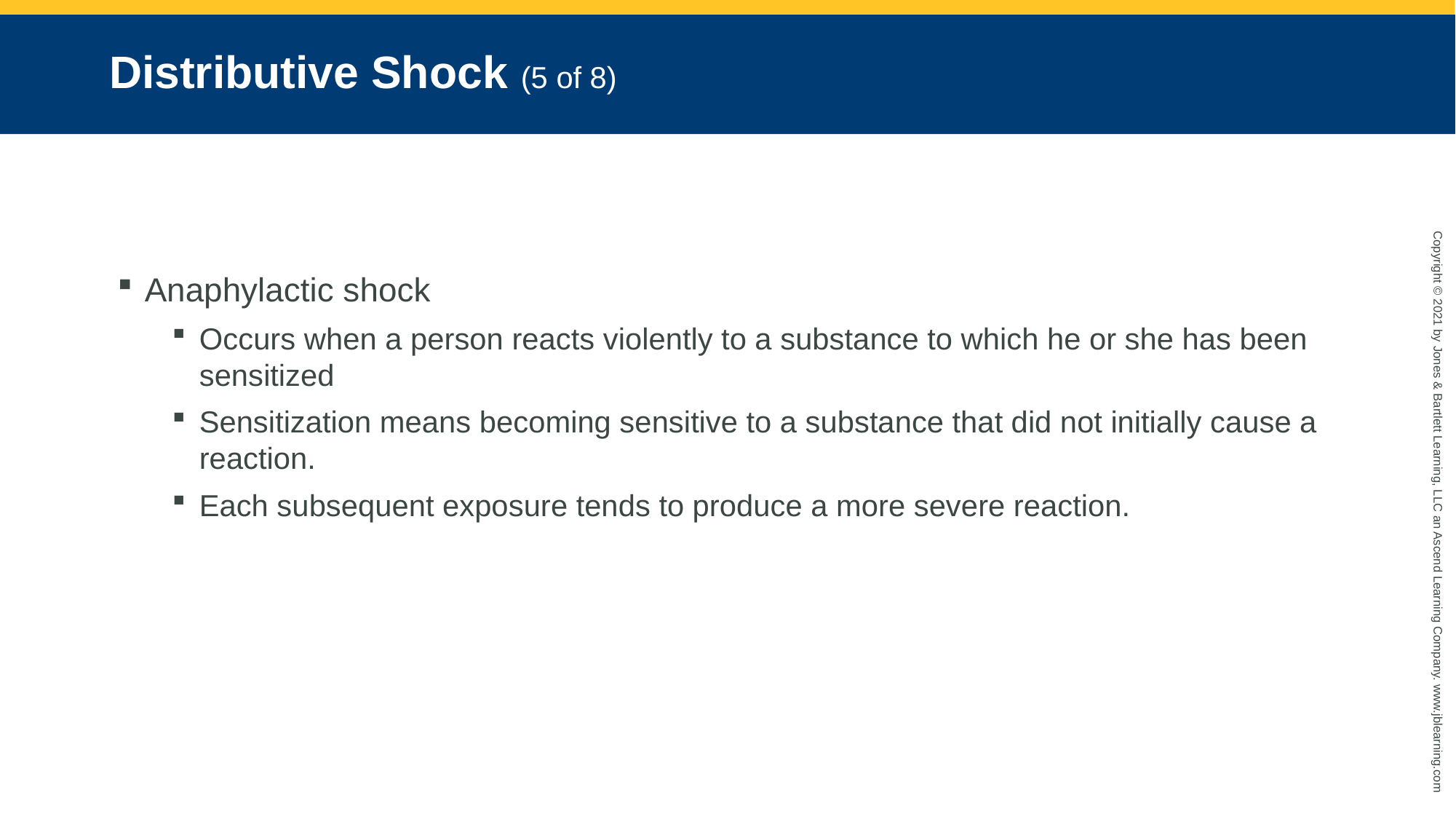

# Distributive Shock (5 of 8)
Anaphylactic shock
Occurs when a person reacts violently to a substance to which he or she has been sensitized
Sensitization means becoming sensitive to a substance that did not initially cause a reaction.
Each subsequent exposure tends to produce a more severe reaction.